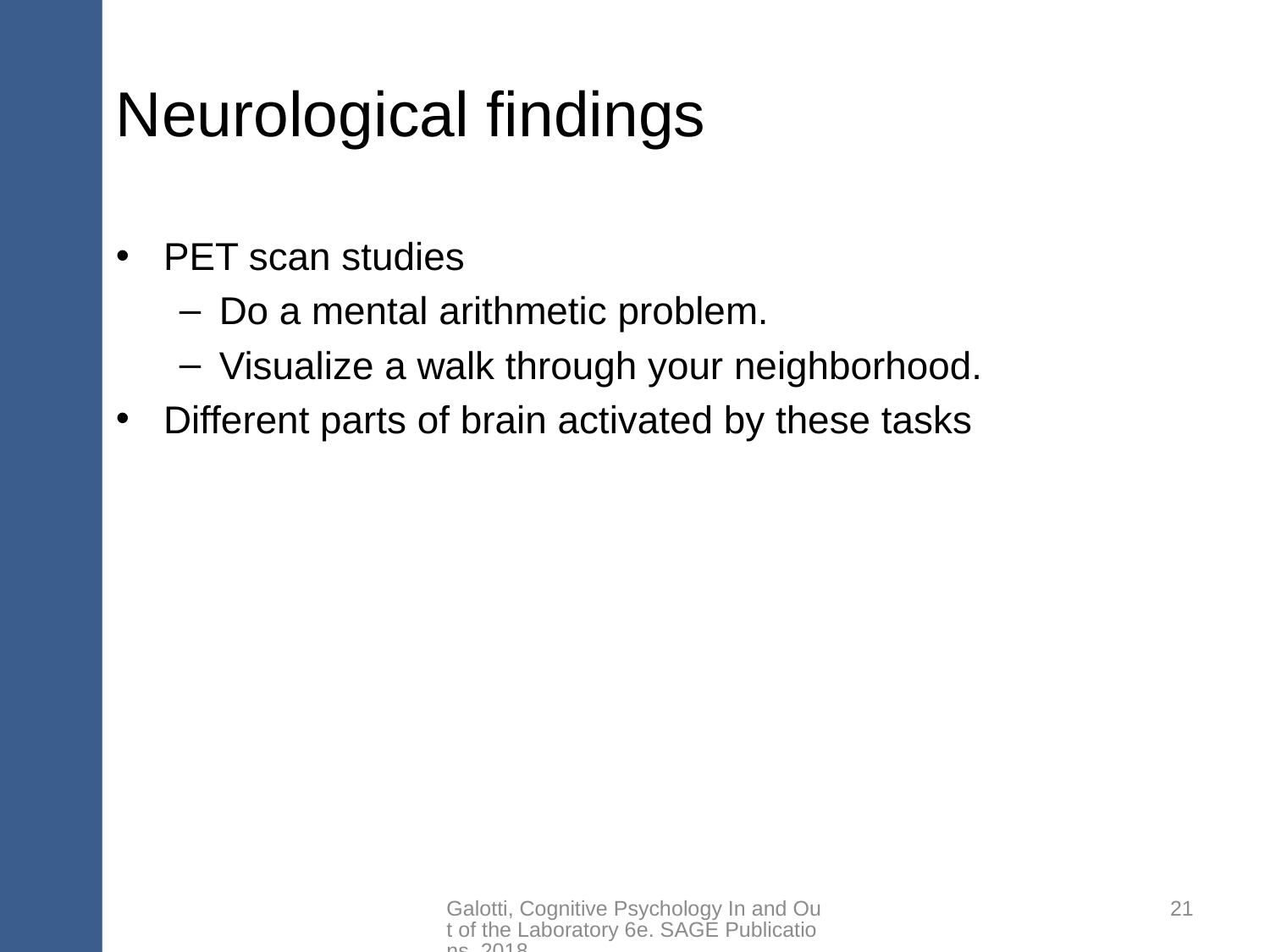

# Neurological findings
PET scan studies
Do a mental arithmetic problem.
Visualize a walk through your neighborhood.
Different parts of brain activated by these tasks
Galotti, Cognitive Psychology In and Out of the Laboratory 6e. SAGE Publications, 2018.
21